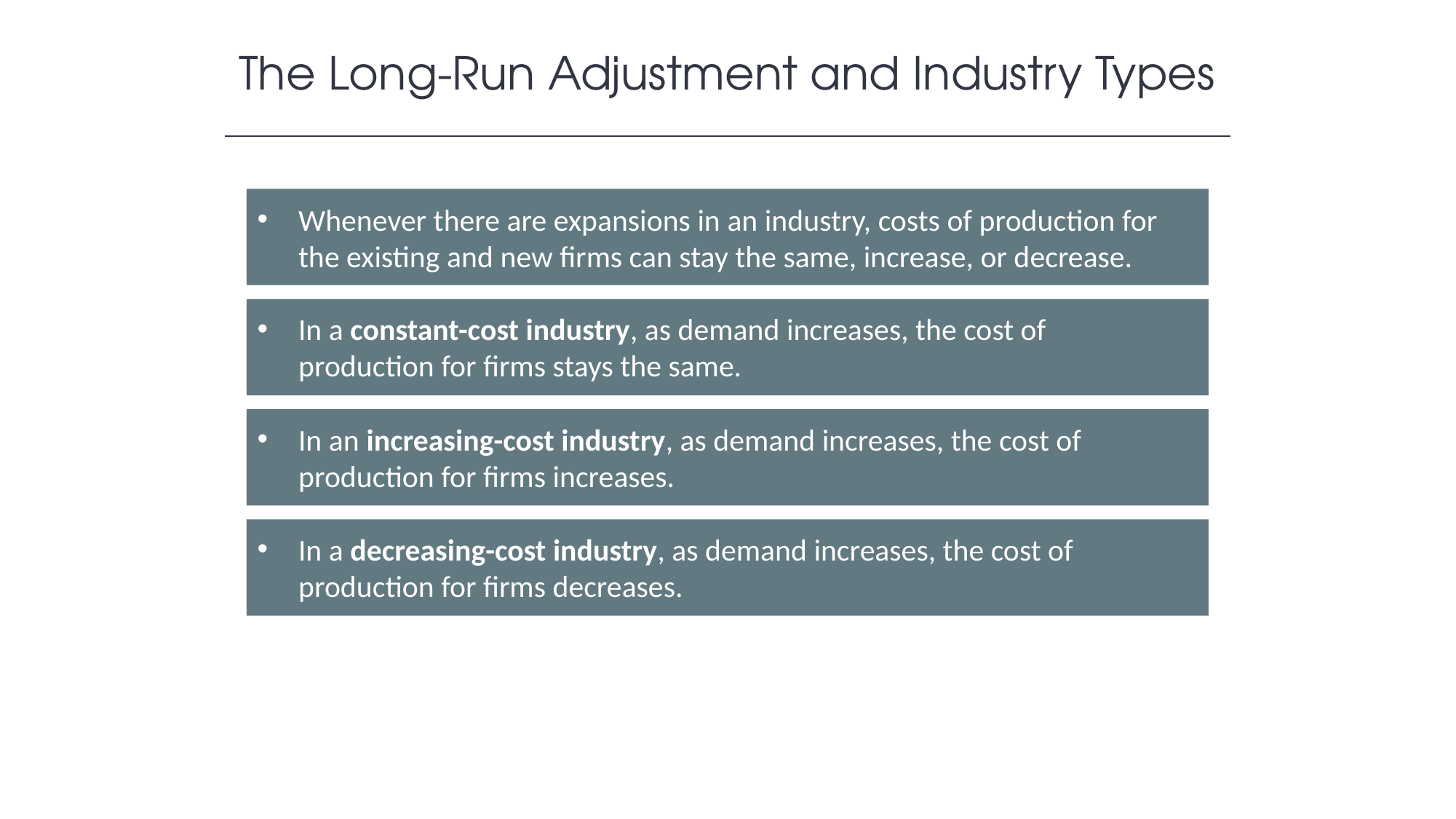

The Long-Run Adjustment and Industry Types

Whenever there are expansions in an industry, costs of production for the existing and new firms can stay the same, increase, or decrease.

In a constant-cost industry, as demand increases, the cost of production for firms stays the same.

In an increasing-cost industry, as demand increases, the cost of production for firms increases.

In a decreasing-cost industry, as demand increases, the cost of production for firms decreases.